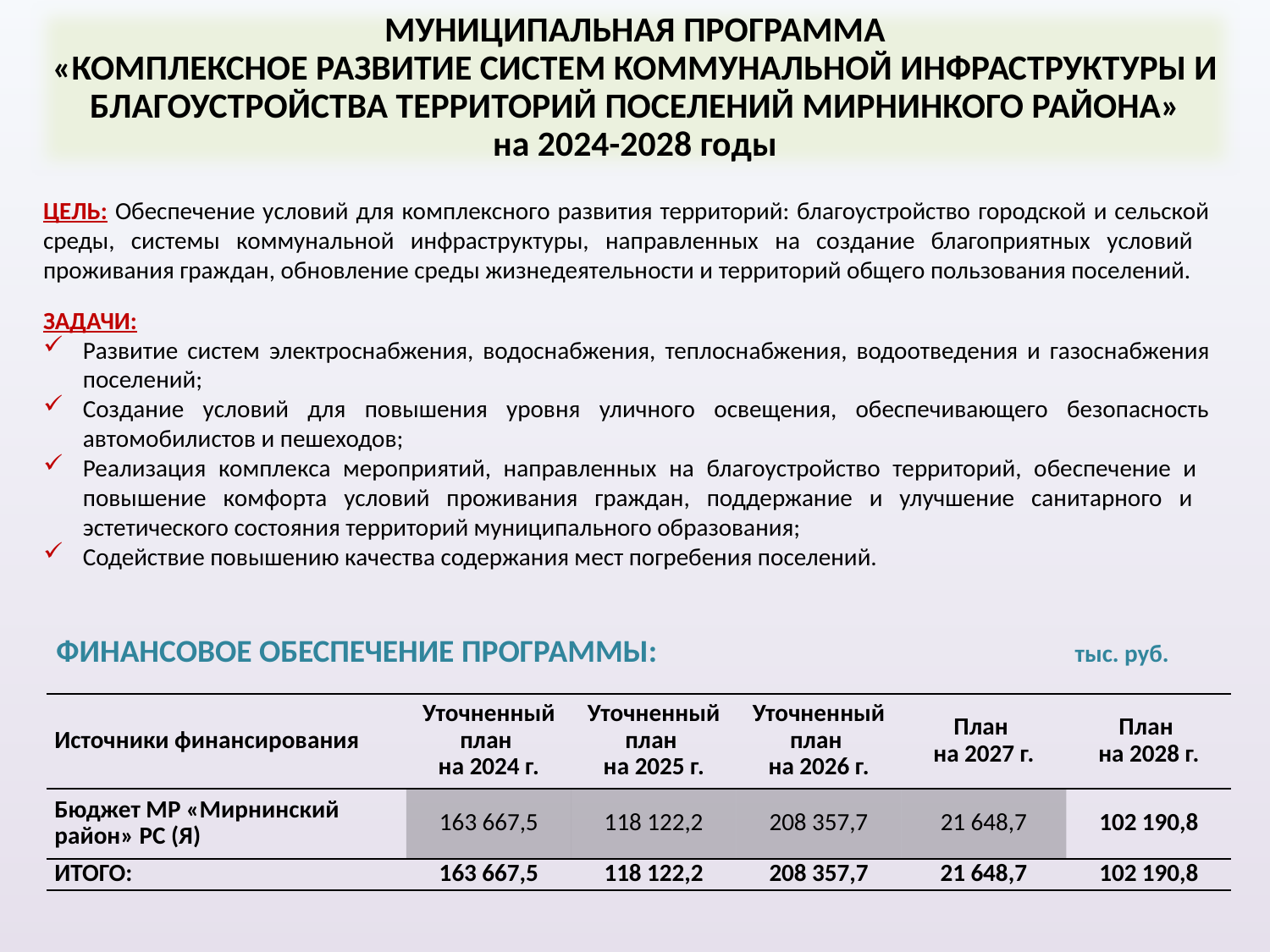

МУНИЦИПАЛЬНАЯ ПРОГРАММА
«КОМПЛЕКСНОЕ РАЗВИТИЕ СИСТЕМ КОММУНАЛЬНОЙ ИНФРАСТРУКТУРЫ И БЛАГОУСТРОЙСТВА ТЕРРИТОРИЙ ПОСЕЛЕНИЙ МИРНИНКОГО РАЙОНА»
на 2024-2028 годы
ЦЕЛЬ: Обеспечение условий для комплексного развития территорий: благоустройство городской и сельской среды, системы коммунальной инфраструктуры, направленных на создание благоприятных условий  проживания граждан, обновление среды жизнедеятельности и территорий общего пользования поселений.
ЗАДАЧИ:
Развитие систем электроснабжения, водоснабжения, теплоснабжения, водоотведения и газоснабжения поселений;
Создание условий для повышения уровня уличного освещения, обеспечивающего безопасность автомобилистов и пешеходов;
Реализация комплекса мероприятий, направленных на благоустройство территорий, обеспечение и  повышение комфорта условий проживания граждан, поддержание и улучшение санитарного и  эстетического состояния территорий муниципального образования;
Содействие повышению качества содержания мест погребения поселений.
ФИНАНСОВОЕ ОБЕСПЕЧЕНИЕ ПРОГРАММЫ:                                                          тыс. руб.
| Источники финансирования | Уточненный план на 2024 г. | Уточненный план на 2025 г. | Уточненный план на 2026 г. | План на 2027 г. | План на 2028 г. |
| --- | --- | --- | --- | --- | --- |
| Бюджет МР «Мирнинский район» РС (Я) | 163 667,5 | 118 122,2 | 208 357,7 | 21 648,7 | 102 190,8 |
| ИТОГО: | 163 667,5 | 118 122,2 | 208 357,7 | 21 648,7 | 102 190,8 |